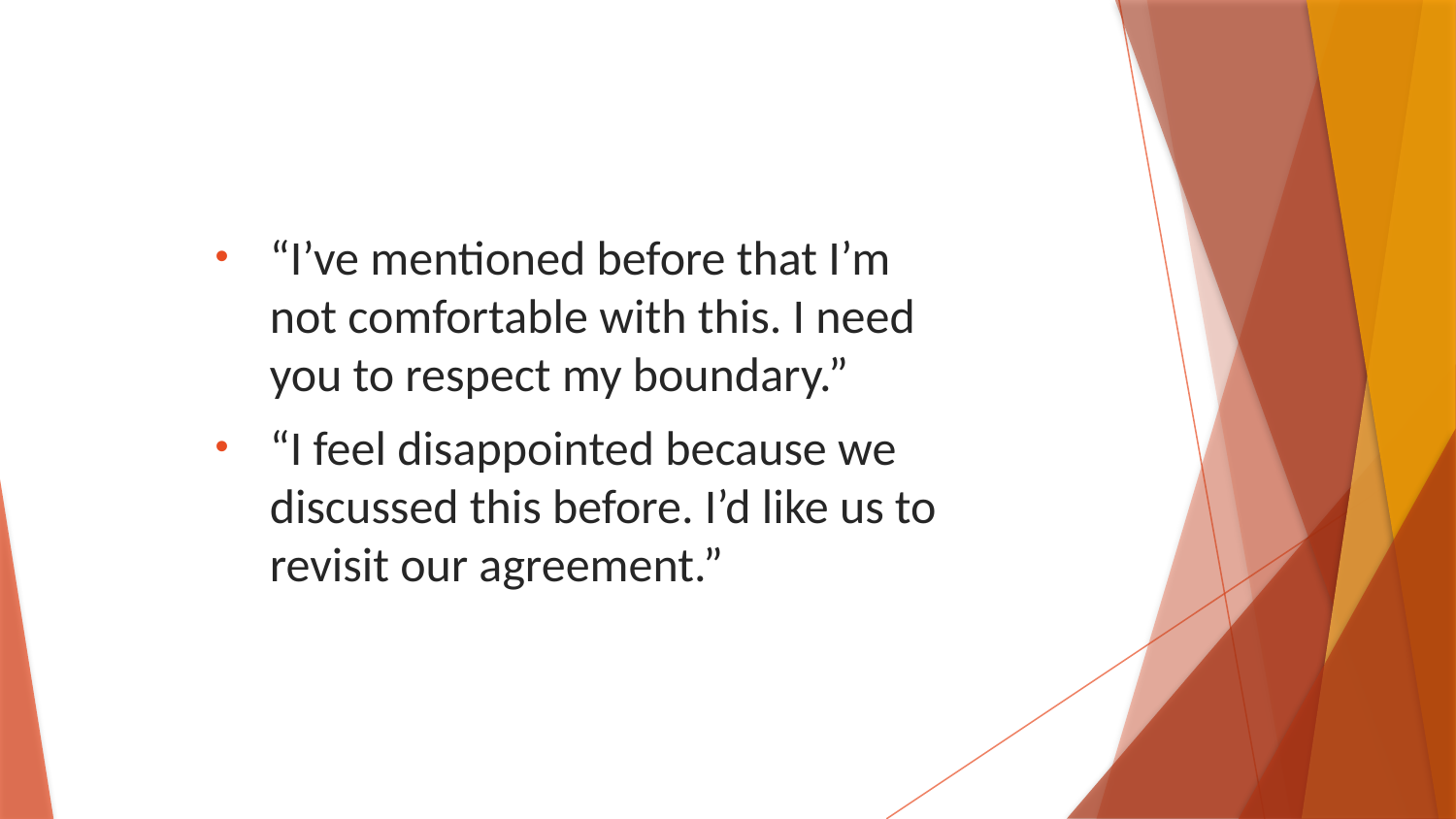

“I’ve mentioned before that I’m not comfortable with this. I need you to respect my boundary.”
“I feel disappointed because we discussed this before. I’d like us to revisit our agreement.”